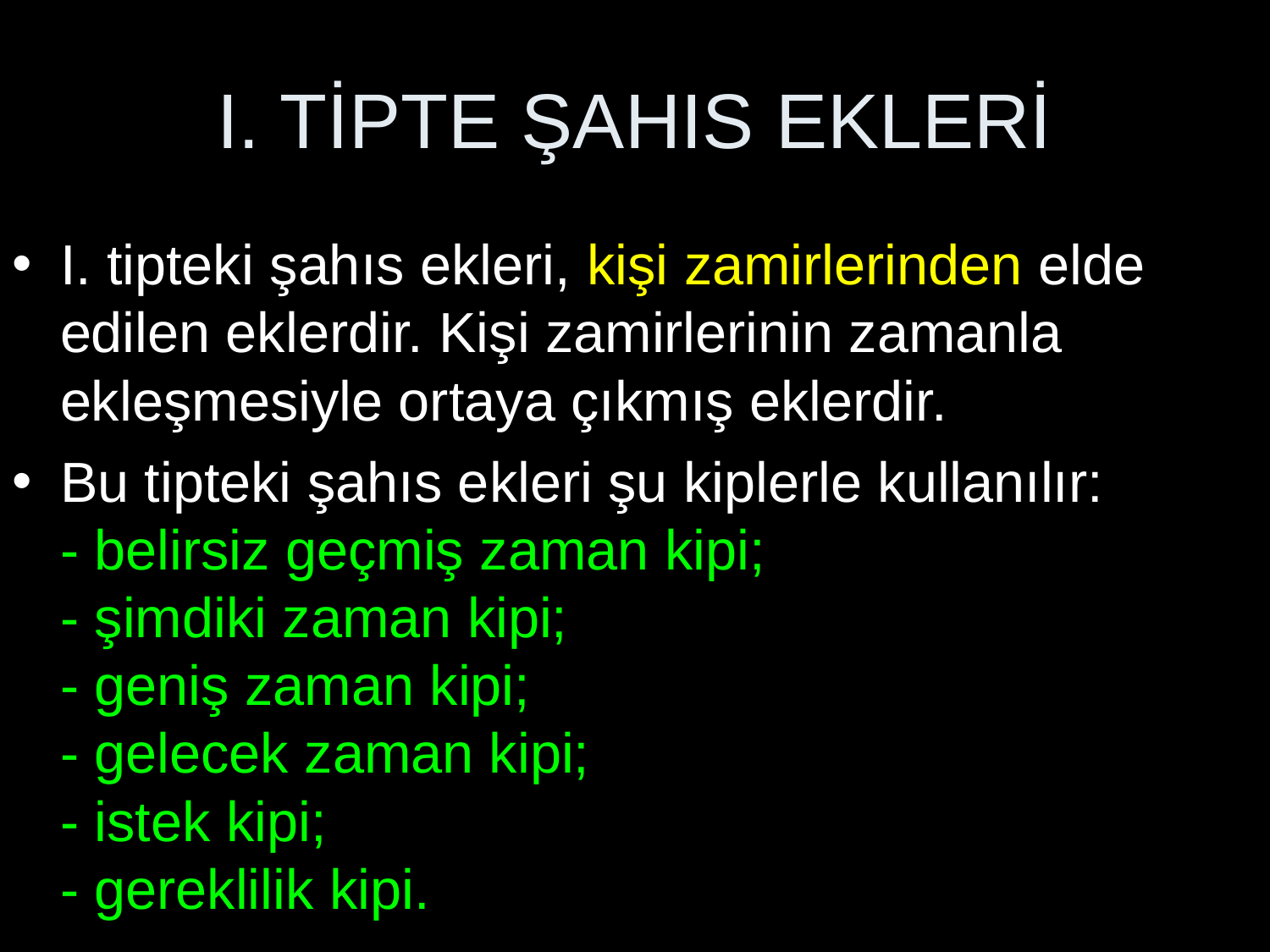

# I. TİPTE ŞAHIS EKLERİ
I. tipteki şahıs ekleri, kişi zamirlerinden elde edilen eklerdir. Kişi zamirlerinin zamanla ekleşmesiyle ortaya çıkmış eklerdir.
Bu tipteki şahıs ekleri şu kiplerle kullanılır:
- belirsiz geçmiş zaman kipi;
- şimdiki zaman kipi;
- geniş zaman kipi;
- gelecek zaman kipi;
- istek kipi;
- gereklilik kipi.